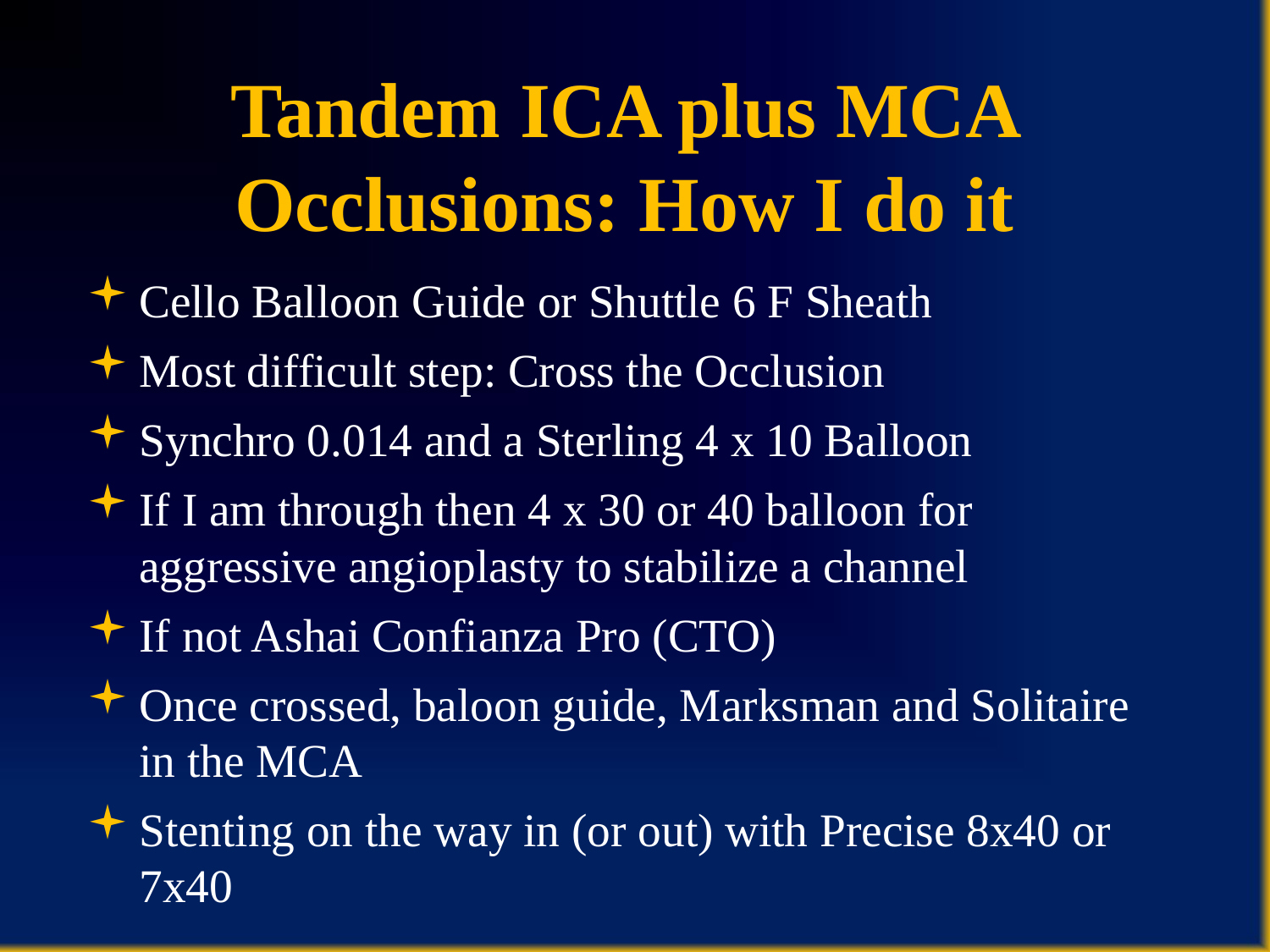

Tandem ICA plus MCA Occlusions: How I do it
Cello Balloon Guide or Shuttle 6 F Sheath
Most difficult step: Cross the Occlusion
Synchro 0.014 and a Sterling 4 x 10 Balloon
If I am through then 4 x 30 or 40 balloon for aggressive angioplasty to stabilize a channel
If not Ashai Confianza Pro (CTO)
Once crossed, baloon guide, Marksman and Solitaire in the MCA
Stenting on the way in (or out) with Precise 8x40 or 7x40